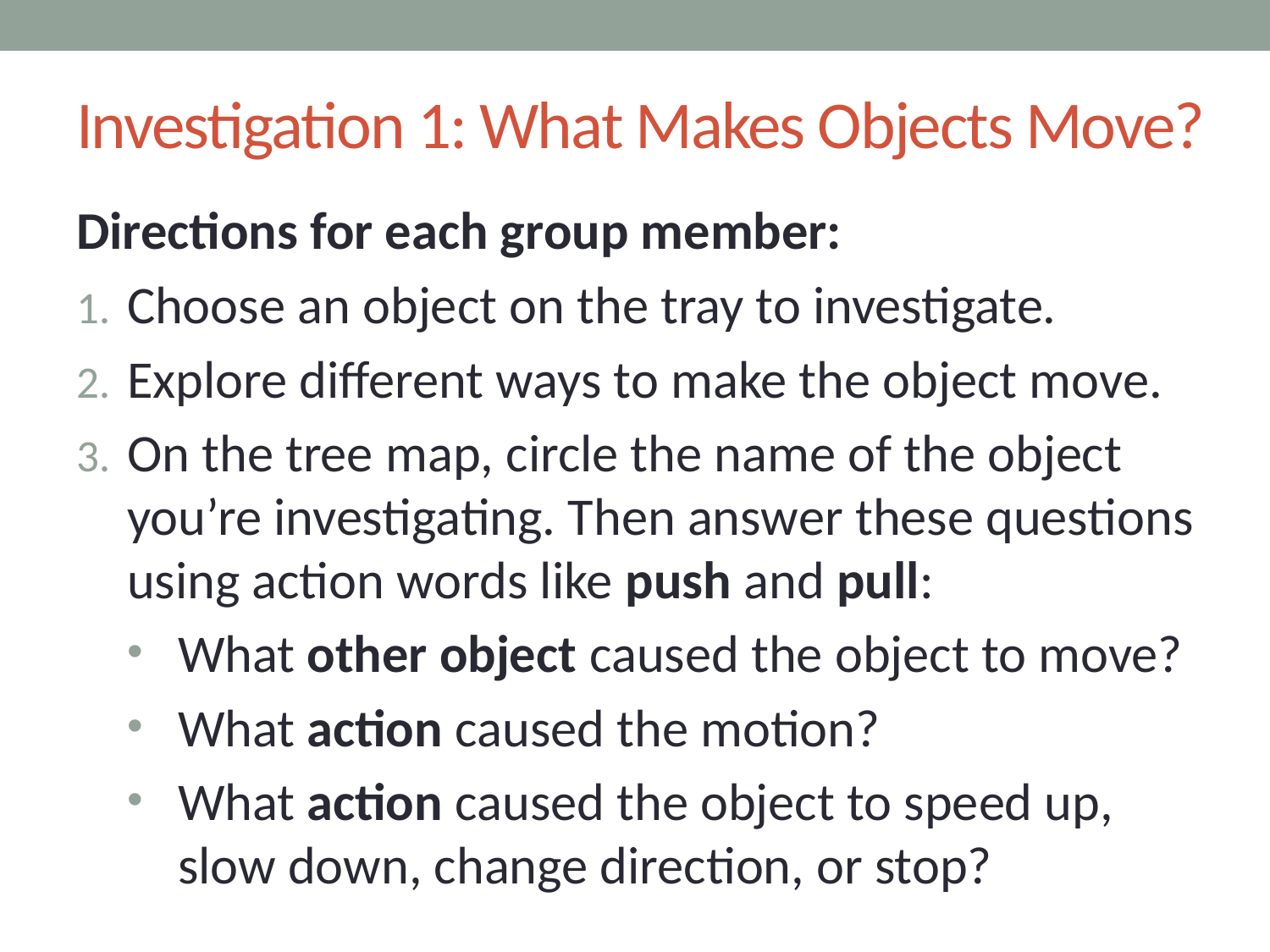

# Investigation 1: What Makes Objects Move?
Directions for each group member:
Choose an object on the tray to investigate.
Explore different ways to make the object move.
On the tree map, circle the name of the object you’re investigating. Then answer these questions using action words like push and pull:
What other object caused the object to move?
What action caused the motion?
What action caused the object to speed up, slow down, change direction, or stop?